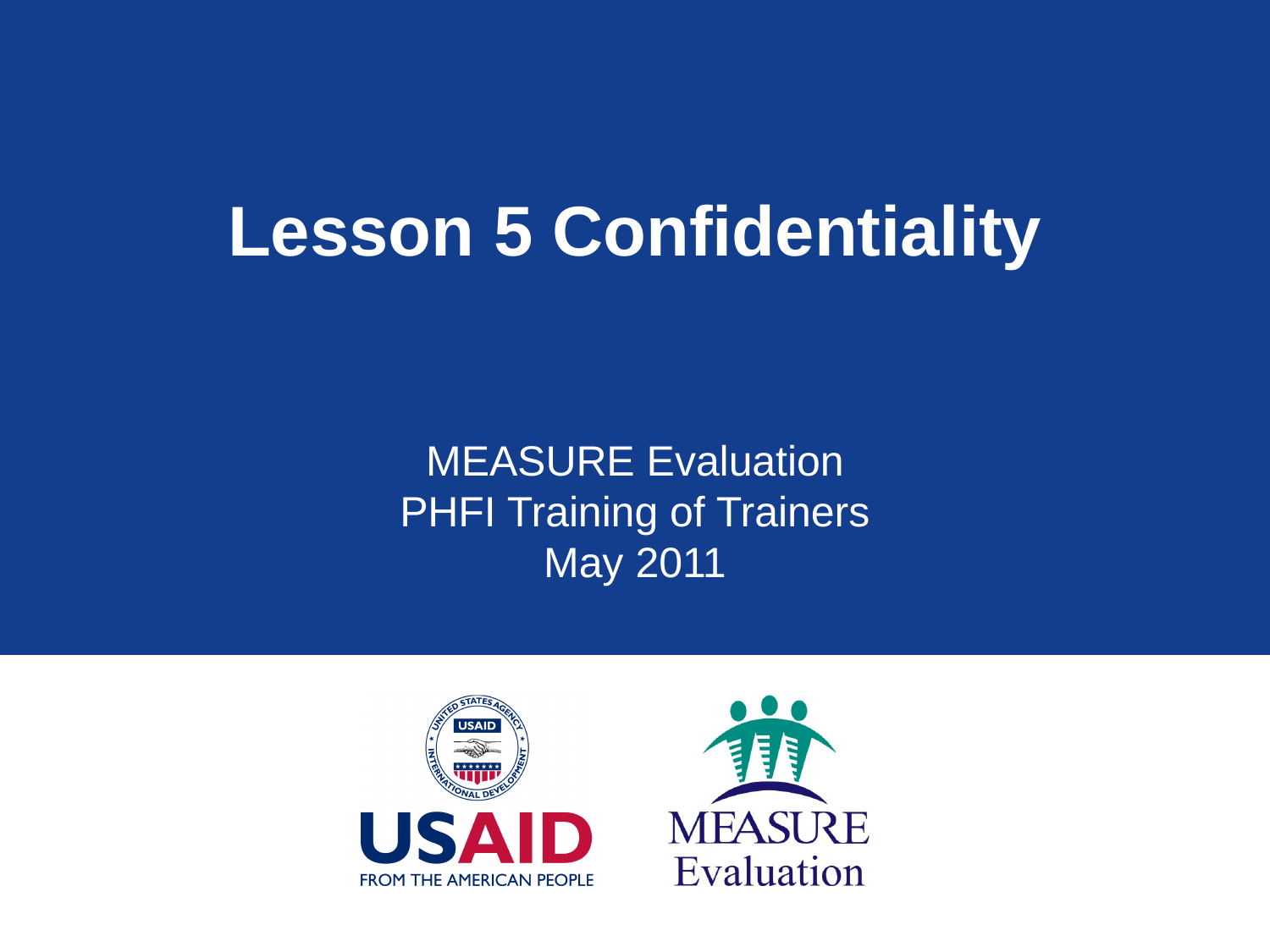

# Lesson 5 Confidentiality
MEASURE Evaluation
PHFI Training of Trainers
May 2011